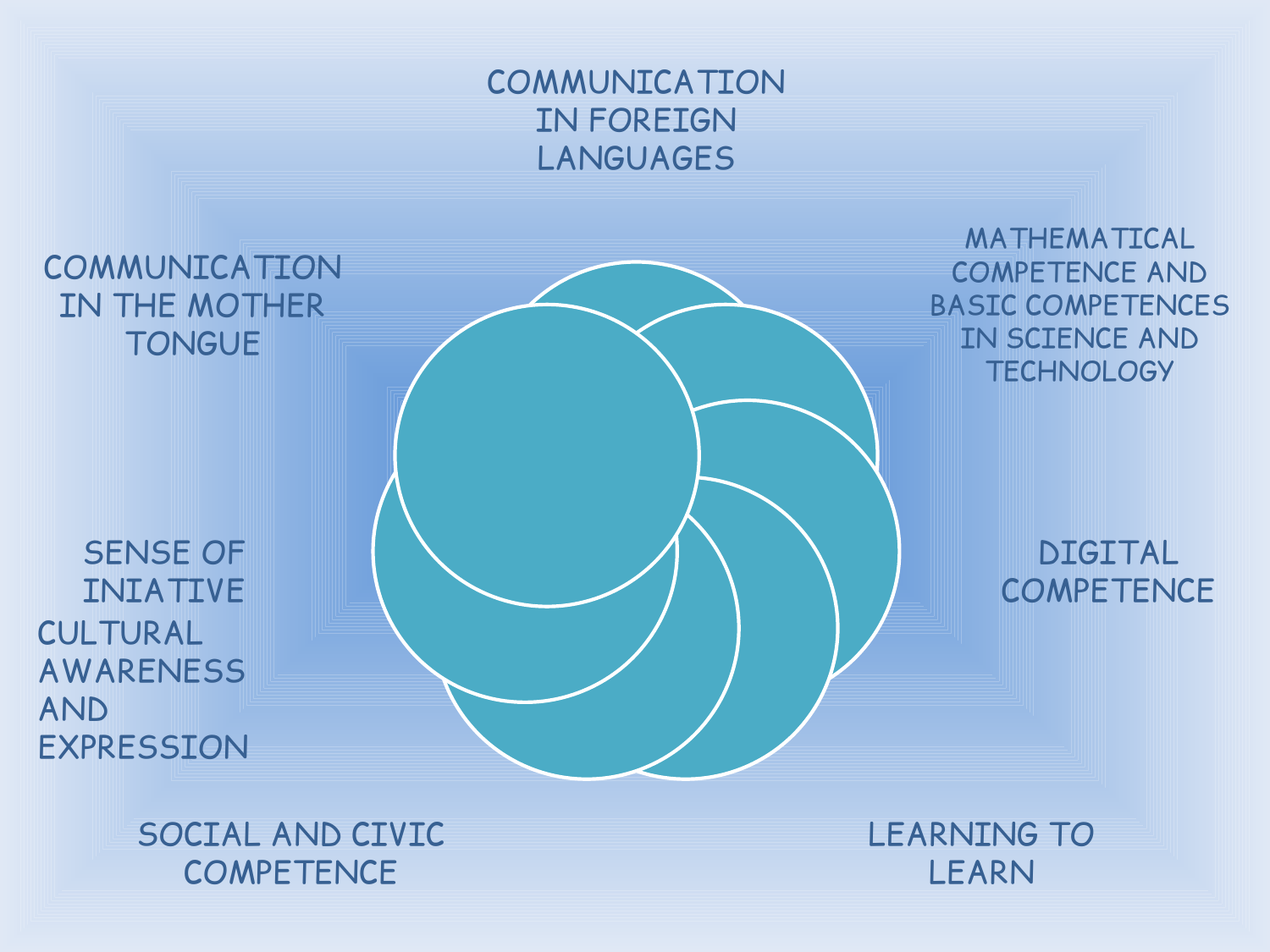

COMMUNICATION IN FOREIGN LANGUAGES
LEARNING TO LEARN
SOCIAL AND CIVIC COMPETENCE
SENSE OF INIATIVE
COMMUNICATION IN THE MOTHER TONGUE
DIGITAL COMPETENCE
MATHEMATICAL COMPETENCE AND BASIC COMPETENCES IN SCIENCE AND TECHNOLOGY
CULTURAL AWARENESS AND EXPRESSION